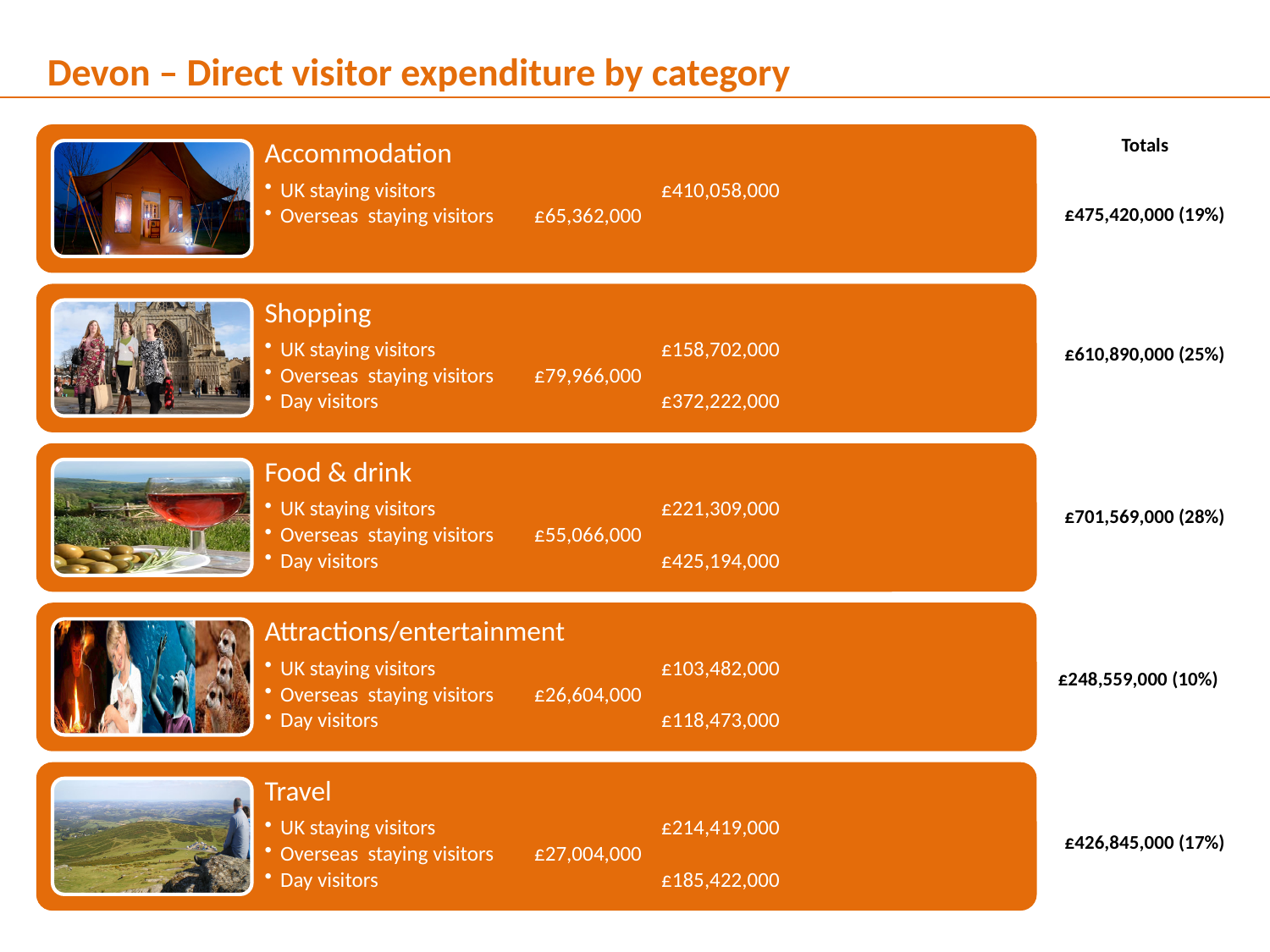

Devon – Direct visitor expenditure by category

Accommodation
UK staying visitors 		£410,058,000
Overseas  staying visitors	£65,362,000
Shopping
UK staying visitors 		£158,702,000
Overseas  staying visitors	£79,966,000
Day visitors			£372,222,000
Food & drink
UK staying visitors 		£221,309,000
Overseas  staying visitors	£55,066,000
Day visitors			£425,194,000
Attractions/entertainment
UK staying visitors 		£103,482,000
Overseas  staying visitors	£26,604,000
Day visitors			£118,473,000
Travel
UK staying visitors 		£214,419,000
Overseas  staying visitors	£27,004,000
Day visitors			£185,422,000
Totals

£475,420,000 (19%)

£610,890,000 (25%)

£701,569,000 (28%)

£248,559,000 (10%)

£426,845,000 (17%)

6